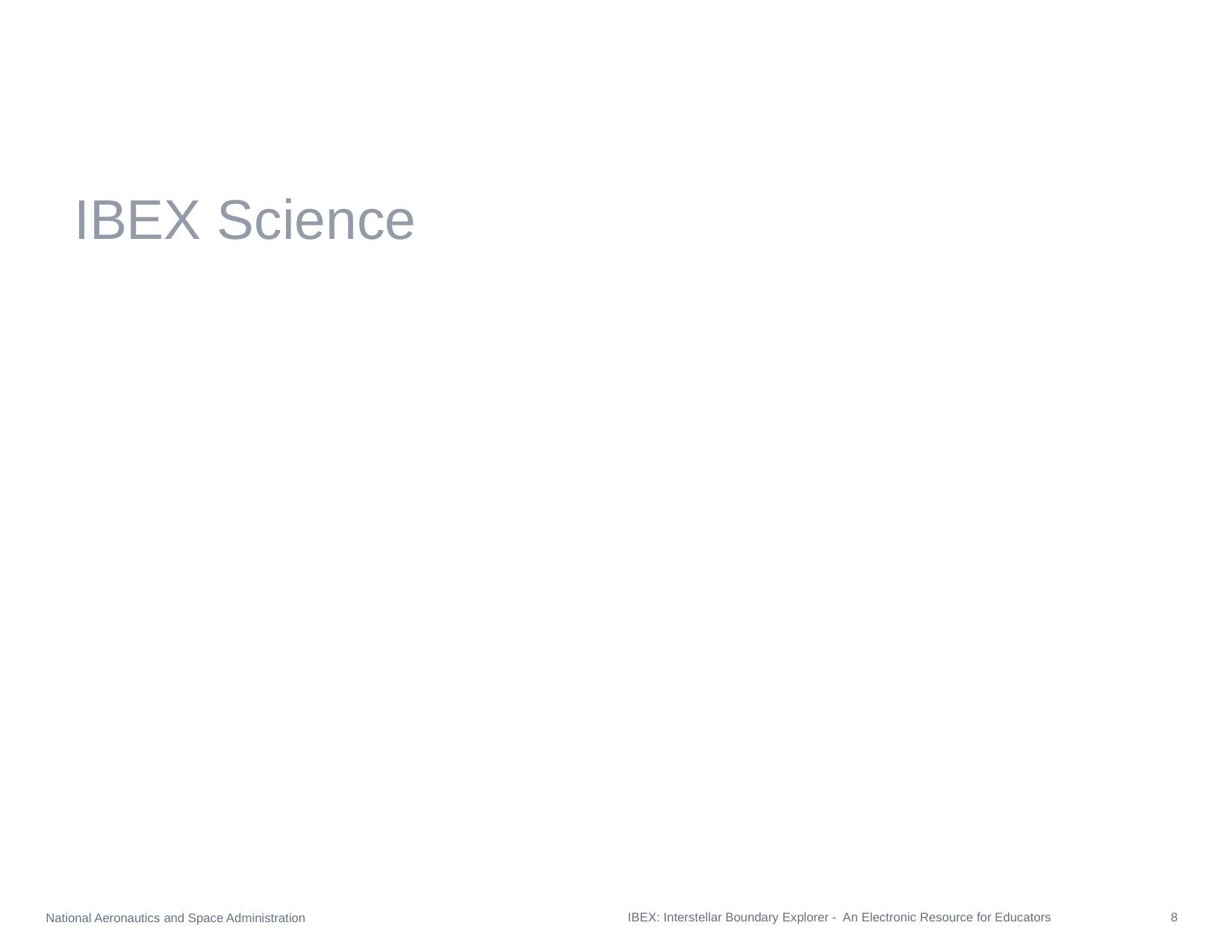

# IBEX Science
IBEX: Interstellar Boundary Explorer -  An Electronic Resource for Educators
8